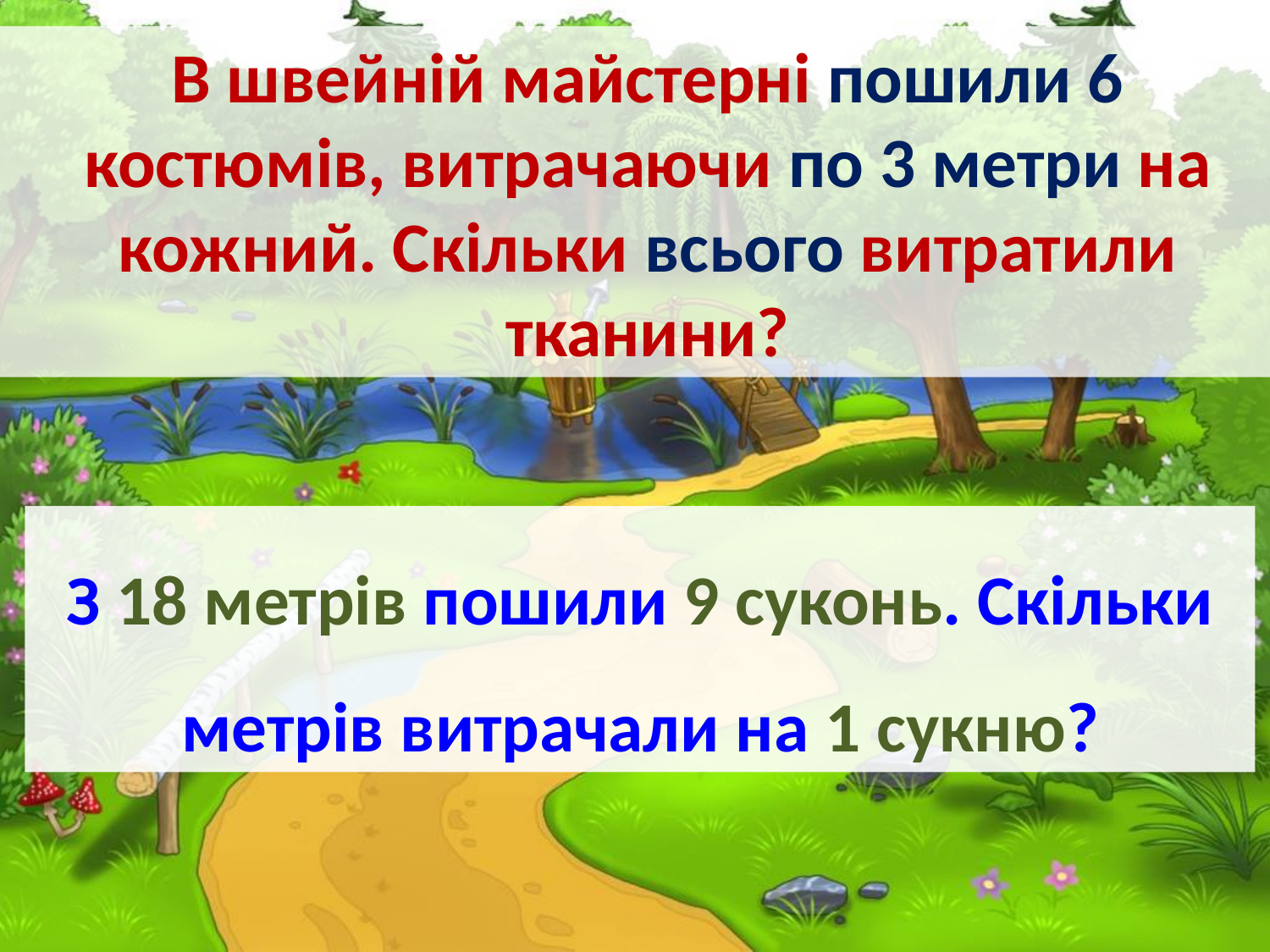

В швейній майстерні пошили 6 костюмів, витрачаючи по 3 метри на кожний. Скільки всього витратили тканини?
З 18 метрів пошили 9 суконь. Скільки метрів витрачали на 1 сукню?